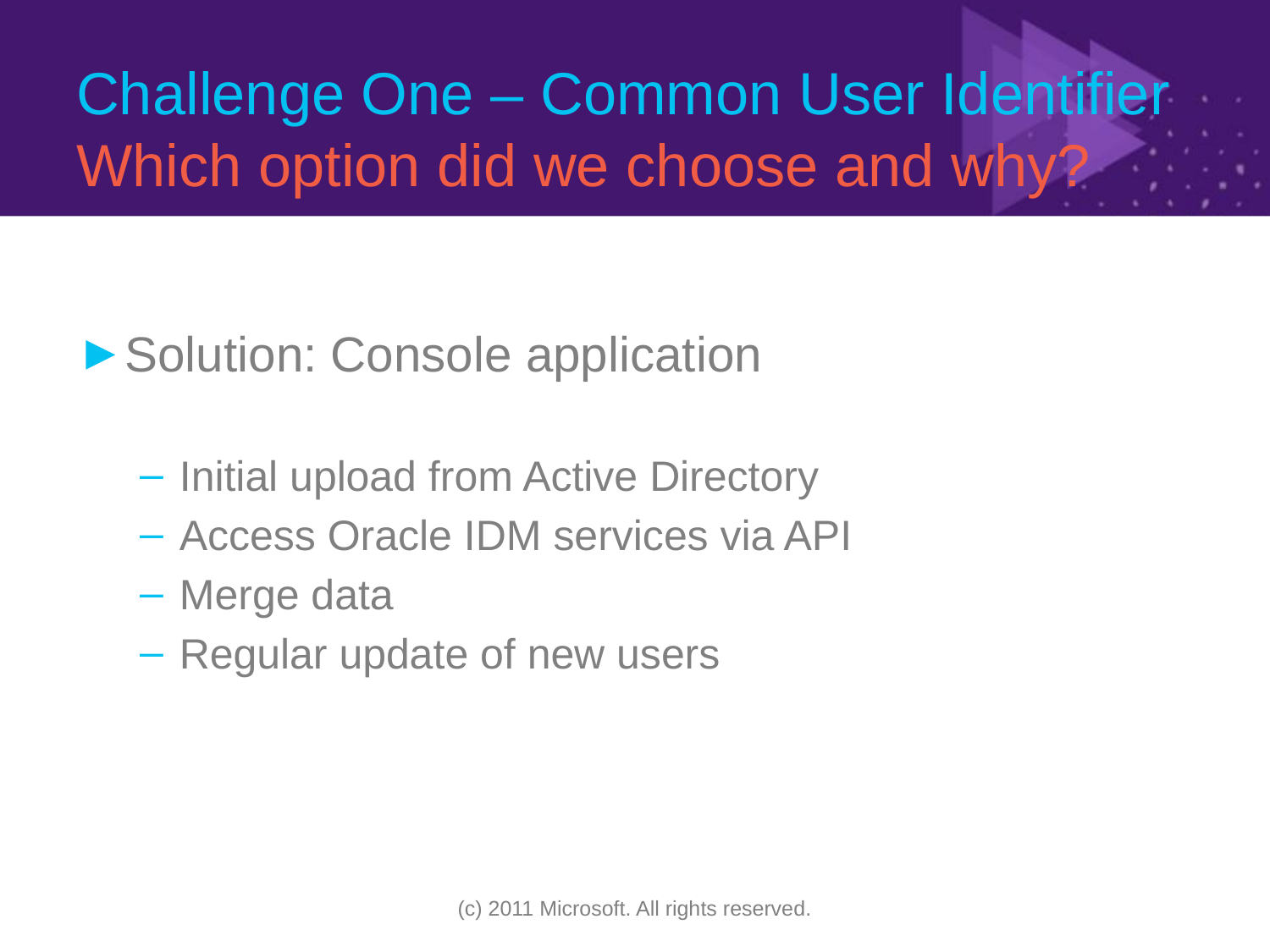

# Challenge One – Common User Identifier Which option did we choose and why?
Solution: Console application
Initial upload from Active Directory
Access Oracle IDM services via API
Merge data
Regular update of new users
(c) 2011 Microsoft. All rights reserved.